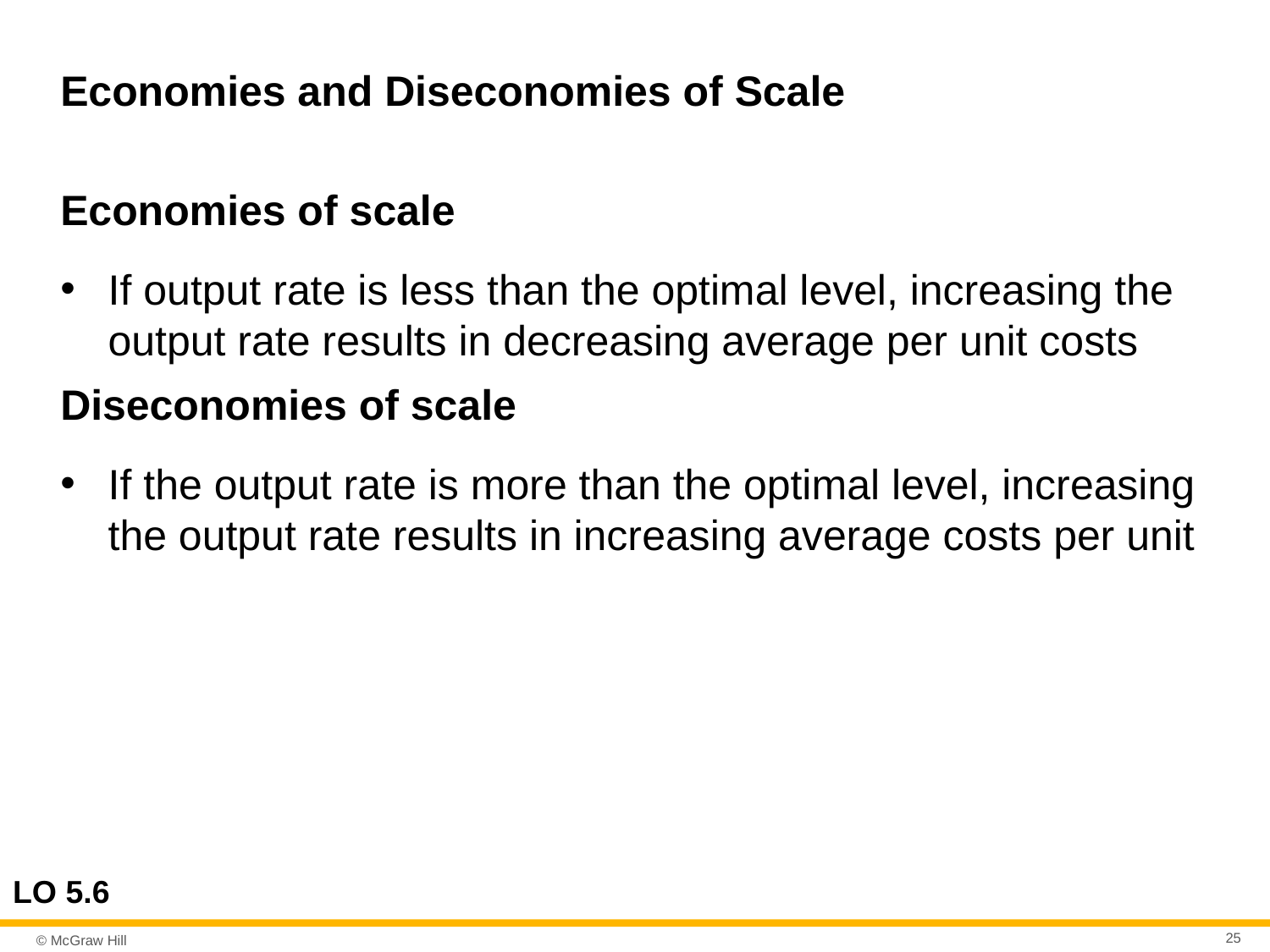

# Economies and Diseconomies of Scale
Economies of scale
If output rate is less than the optimal level, increasing the output rate results in decreasing average per unit costs
Diseconomies of scale
If the output rate is more than the optimal level, increasing the output rate results in increasing average costs per unit
LO 5.6